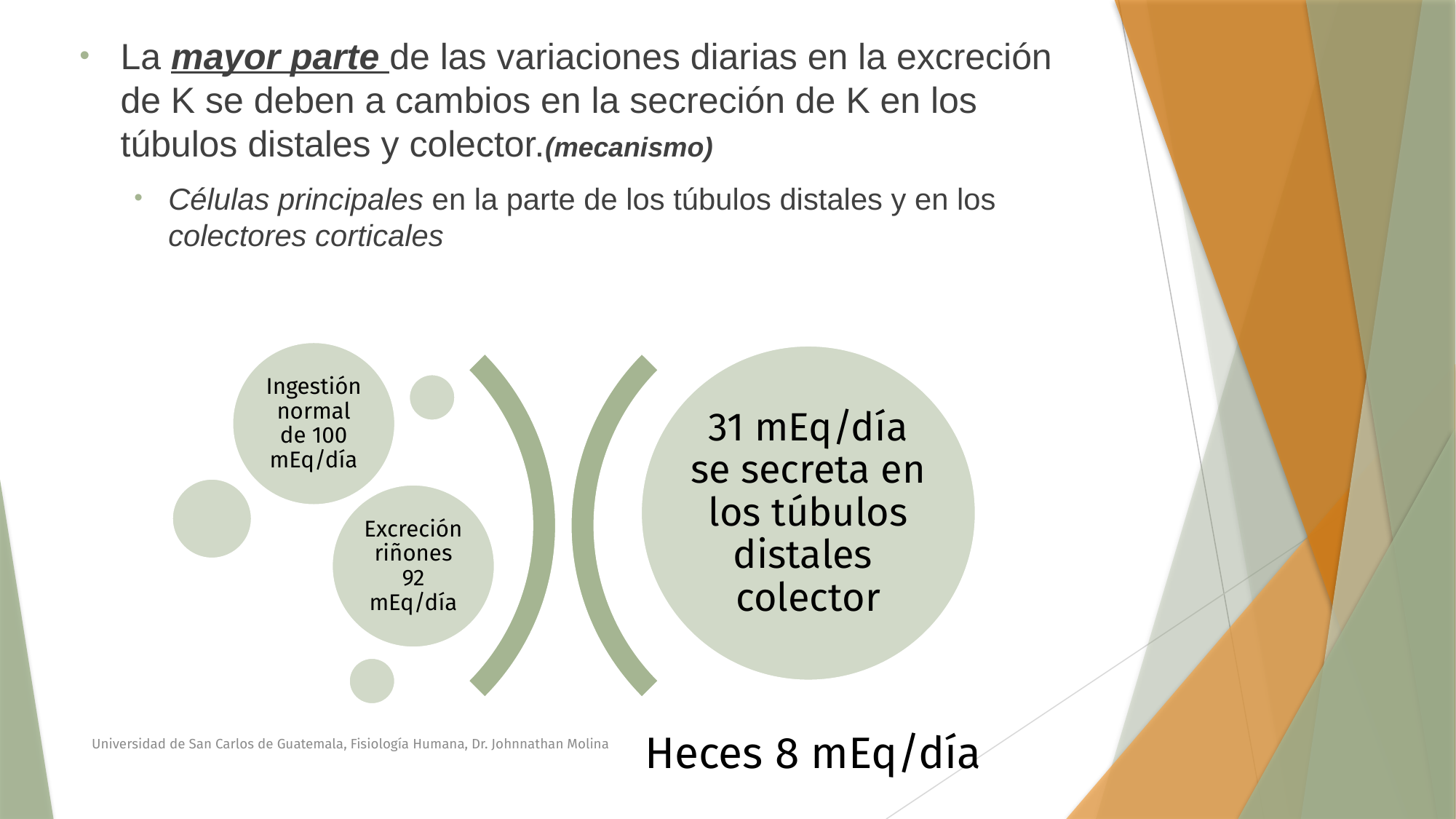

La mayor parte de las variaciones diarias en la excreción de K se deben a cambios en la secreción de K en los túbulos distales y colector.(mecanismo)
Células principales en la parte de los túbulos distales y en los colectores corticales
Heces 8 mEq/día
31 mEq/día se secreta en los túbulos distales  colector
Ingestión normal de 100 mEq/día
Excreción riñones 92 mEq/día

Universidad de San Carlos de Guatemala, Fisiología Humana, Dr. Johnnathan Molina